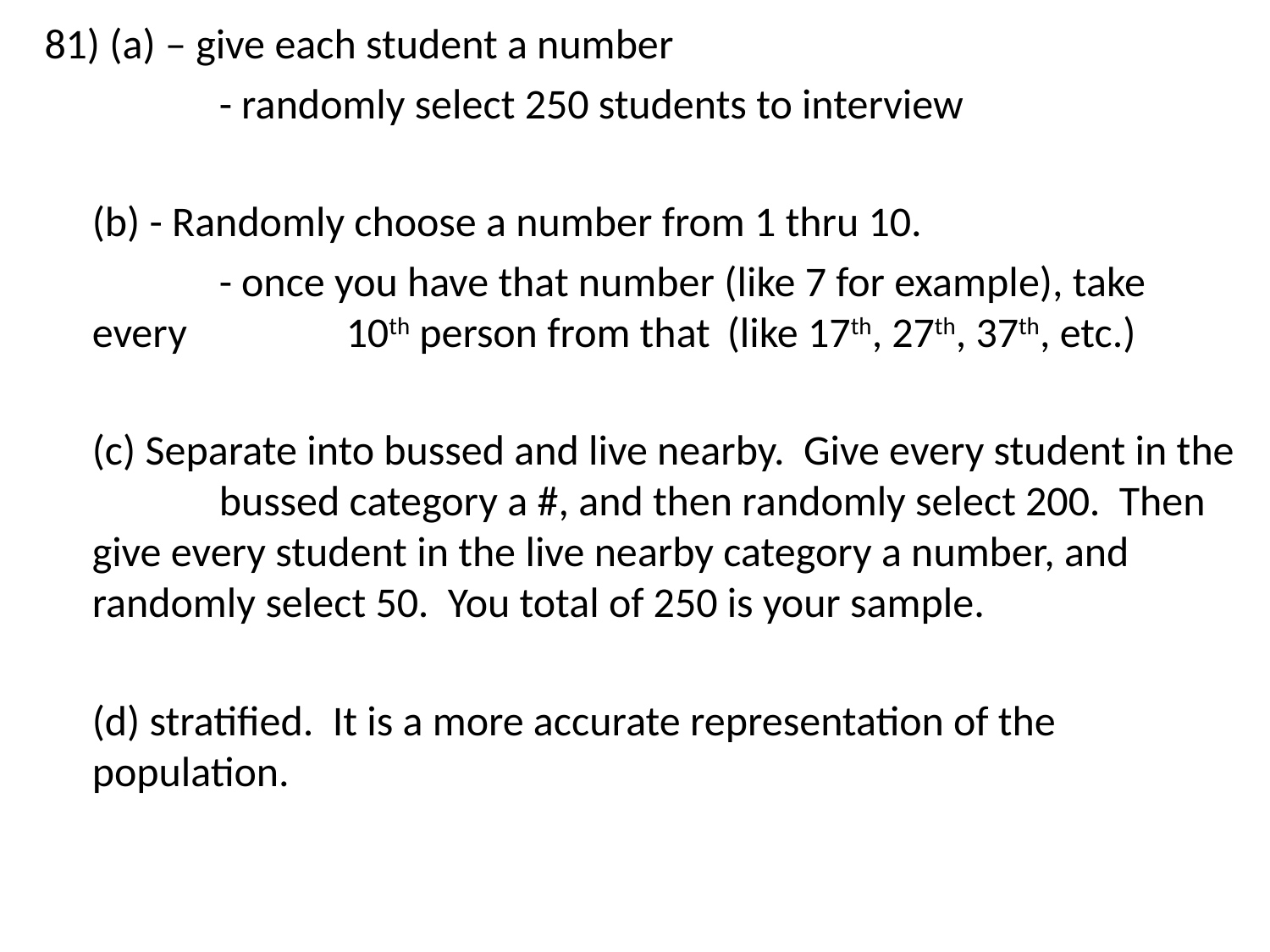

81) (a) – give each student a number
		- randomly select 250 students to interview

	(b) - Randomly choose a number from 1 thru 10.
		- once you have that number (like 7 for example), take every 		10th person from that 	(like 17th, 27th, 37th, etc.)

	(c) Separate into bussed and live nearby.  Give every student in the 	bussed category a #, and then randomly select 200.  Then 	give every student in the live nearby category a number, and 	randomly select 50.  You total of 250 is your sample.

	(d) stratified.  It is a more accurate representation of the population.